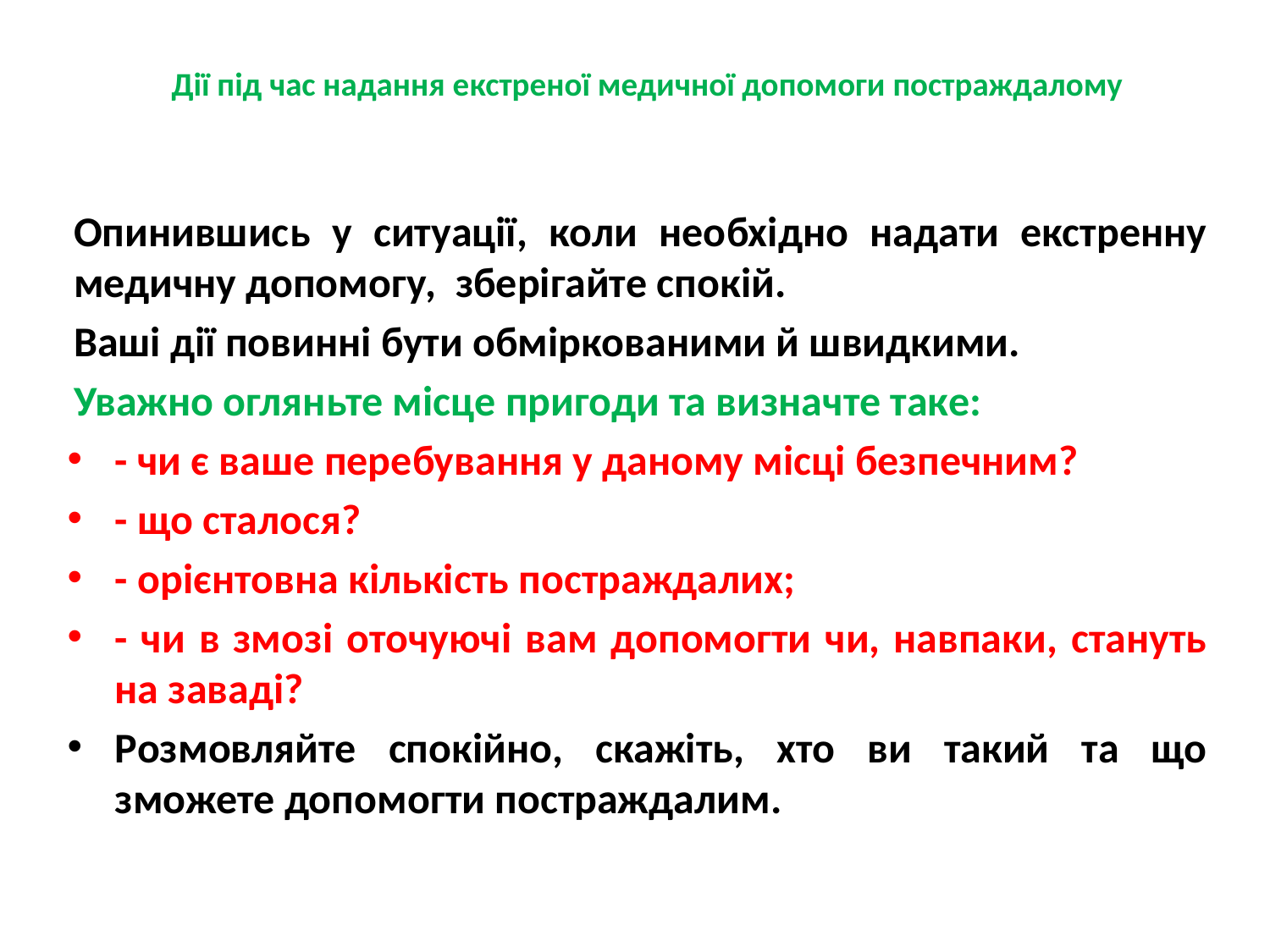

Дії під час надання екстреної медичної допомоги постраждалому
Опинившись у ситуації, коли необхідно надати екстренну медичну допомогу,  зберігайте спокій.
Ваші дії повинні бути обміркованими й швидкими.
Уважно огляньте місце пригоди та визначте таке:
- чи є ваше перебування у даному місці безпечним?
- що сталося?
- орієнтовна кількість постраждалих;
- чи в змозі оточуючі вам допомогти чи, навпаки, стануть на заваді?
Розмовляйте спокійно, скажіть, хто ви такий та що зможете допомогти постраждалим.